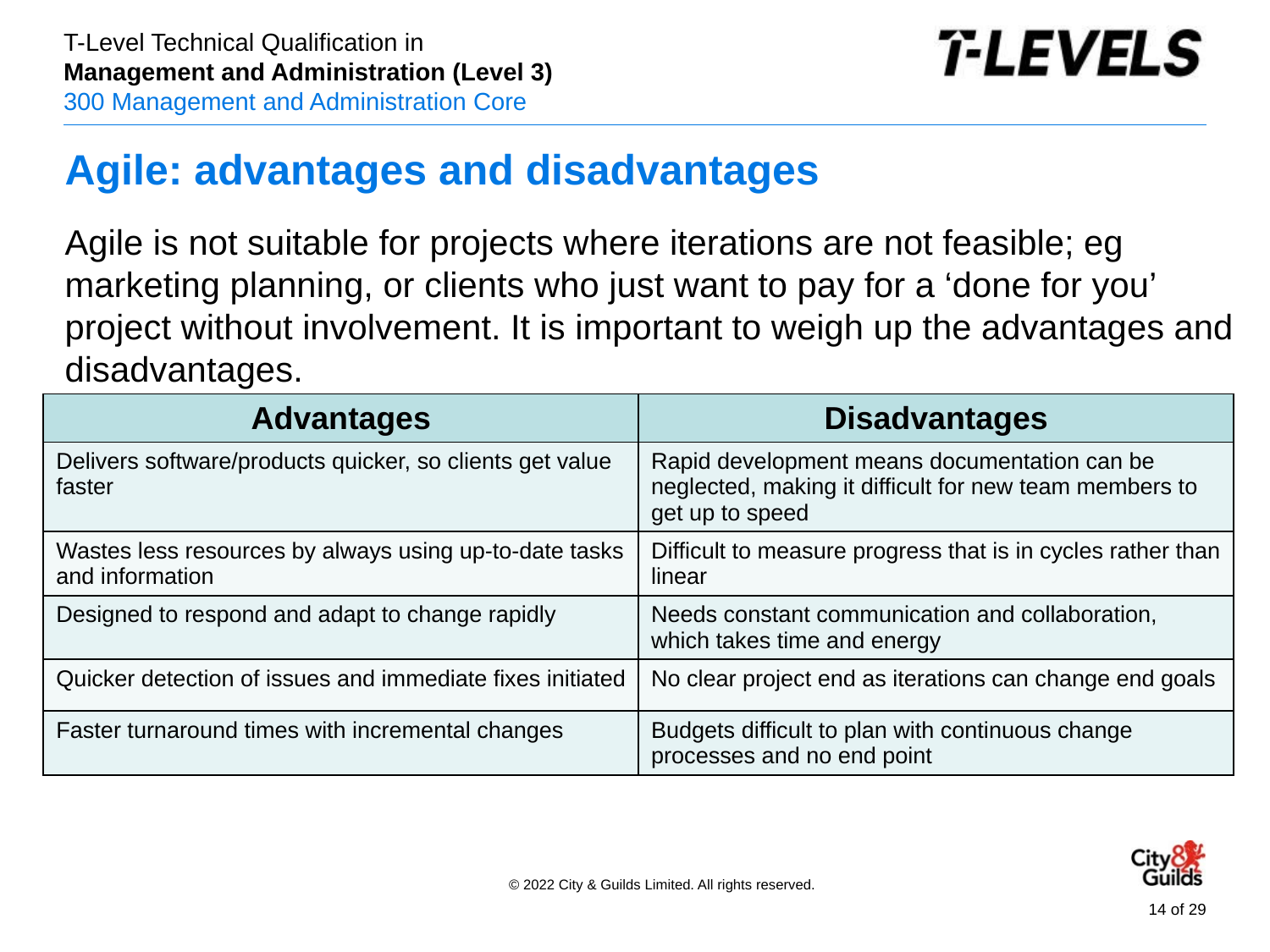

# Agile: advantages and disadvantages
Agile is not suitable for projects where iterations are not feasible; eg marketing planning, or clients who just want to pay for a ‘done for you’ project without involvement. It is important to weigh up the advantages and disadvantages.

| Advantages | Disadvantages |
| --- | --- |
| Delivers software/products quicker, so clients get value faster | Rapid development means documentation can be neglected, making it difficult for new team members to get up to speed |
| Wastes less resources by always using up-to-date tasks and information | Difficult to measure progress that is in cycles rather than linear |
| Designed to respond and adapt to change rapidly | Needs constant communication and collaboration, which takes time and energy |
| Quicker detection of issues and immediate fixes initiated | No clear project end as iterations can change end goals |
| Faster turnaround times with incremental changes | Budgets difficult to plan with continuous change processes and no end point |